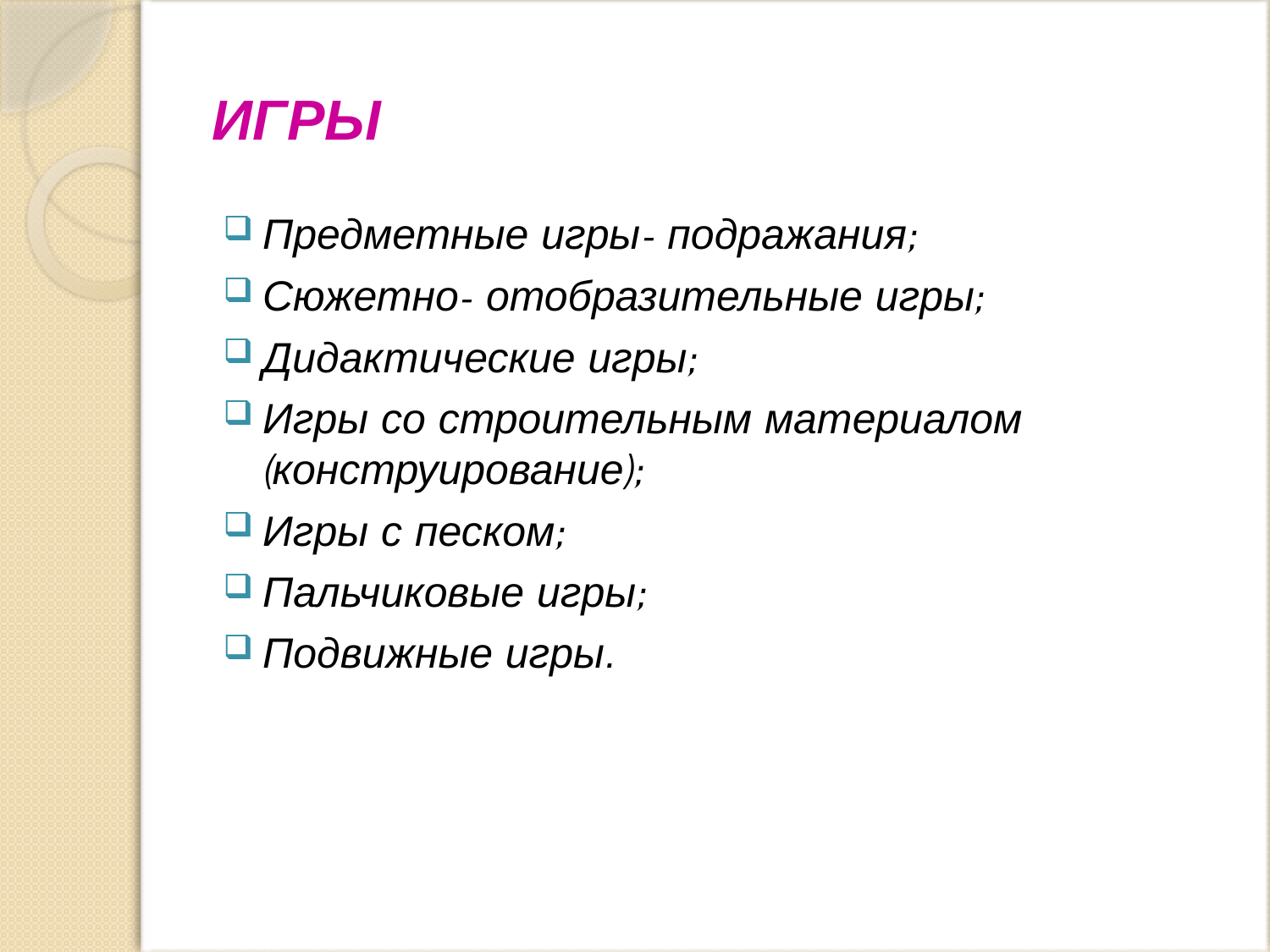

# ИГРЫ
Предметные игры- подражания;
Сюжетно- отобразительные игры;
Дидактические игры;
Игры со строительным материалом (конструирование);
Игры с песком;
Пальчиковые игры;
Подвижные игры.